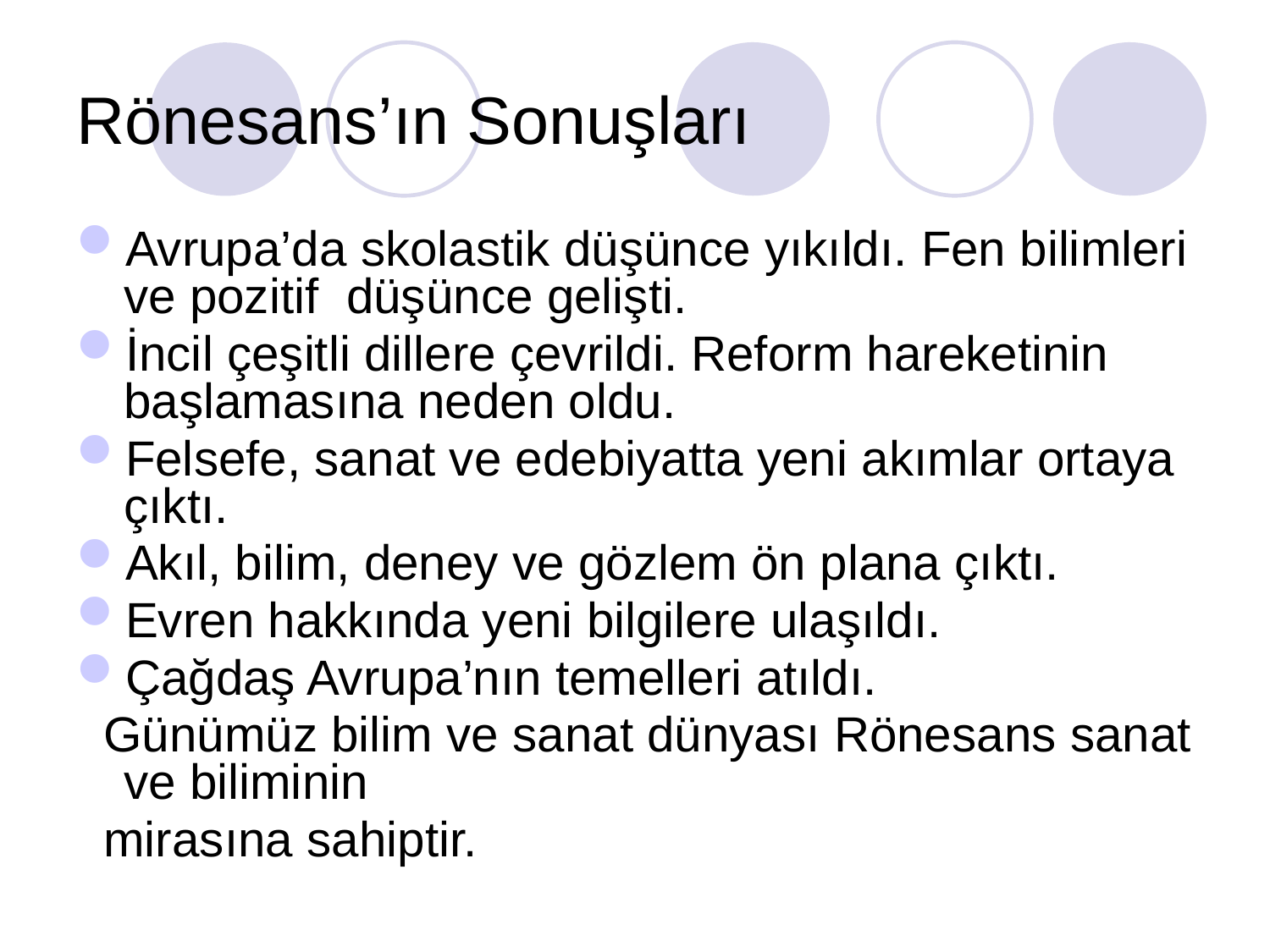

# Rönesans’ın Sonuşları
Avrupa’da skolastik düşünce yıkıldı. Fen bilimleri ve pozitif  düşünce gelişti.
İncil çeşitli dillere çevrildi. Reform hareketinin başlamasına neden oldu.
Felsefe, sanat ve edebiyatta yeni akımlar ortaya çıktı.
Akıl, bilim, deney ve gözlem ön plana çıktı.
Evren hakkında yeni bilgilere ulaşıldı.
Çağdaş Avrupa’nın temelleri atıldı.
  Günümüz bilim ve sanat dünyası Rönesans sanat ve biliminin
  mirasına sahiptir.